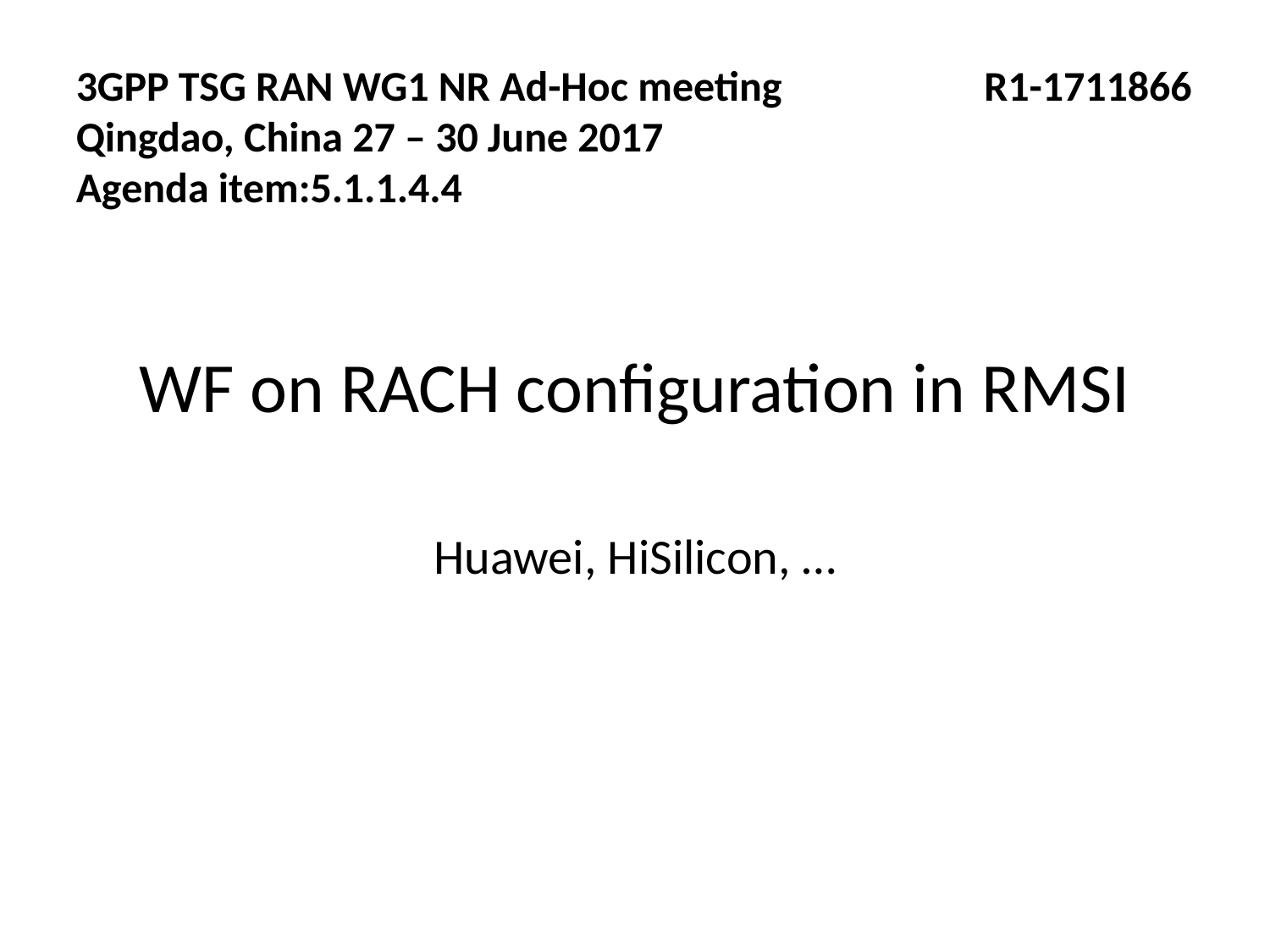

3GPP TSG RAN WG1 NR Ad-Hoc meeting		  R1-1711866
Qingdao, China 27 – 30 June 2017
Agenda item:5.1.1.4.4
WF on RACH configuration in RMSI
Huawei, HiSilicon, …